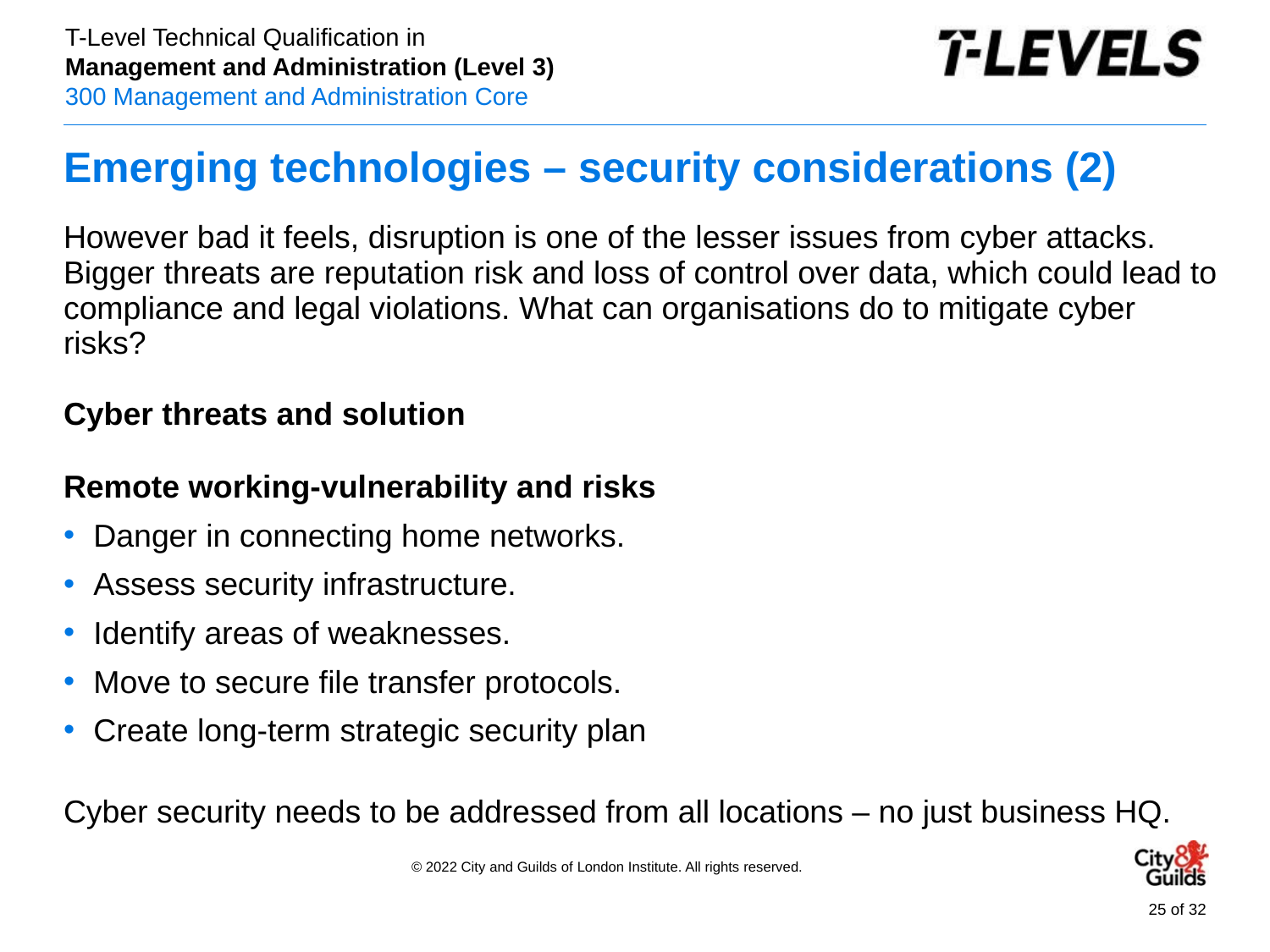

# Emerging technologies – security considerations (2)
However bad it feels, disruption is one of the lesser issues from cyber attacks. Bigger threats are reputation risk and loss of control over data, which could lead to compliance and legal violations. What can organisations do to mitigate cyber risks?

Cyber threats and solution

Remote working-vulnerability and risks
Danger in connecting home networks.
Assess security infrastructure.
Identify areas of weaknesses.
Move to secure file transfer protocols.
Create long-term strategic security plan

Cyber security needs to be addressed from all locations – no just business HQ.